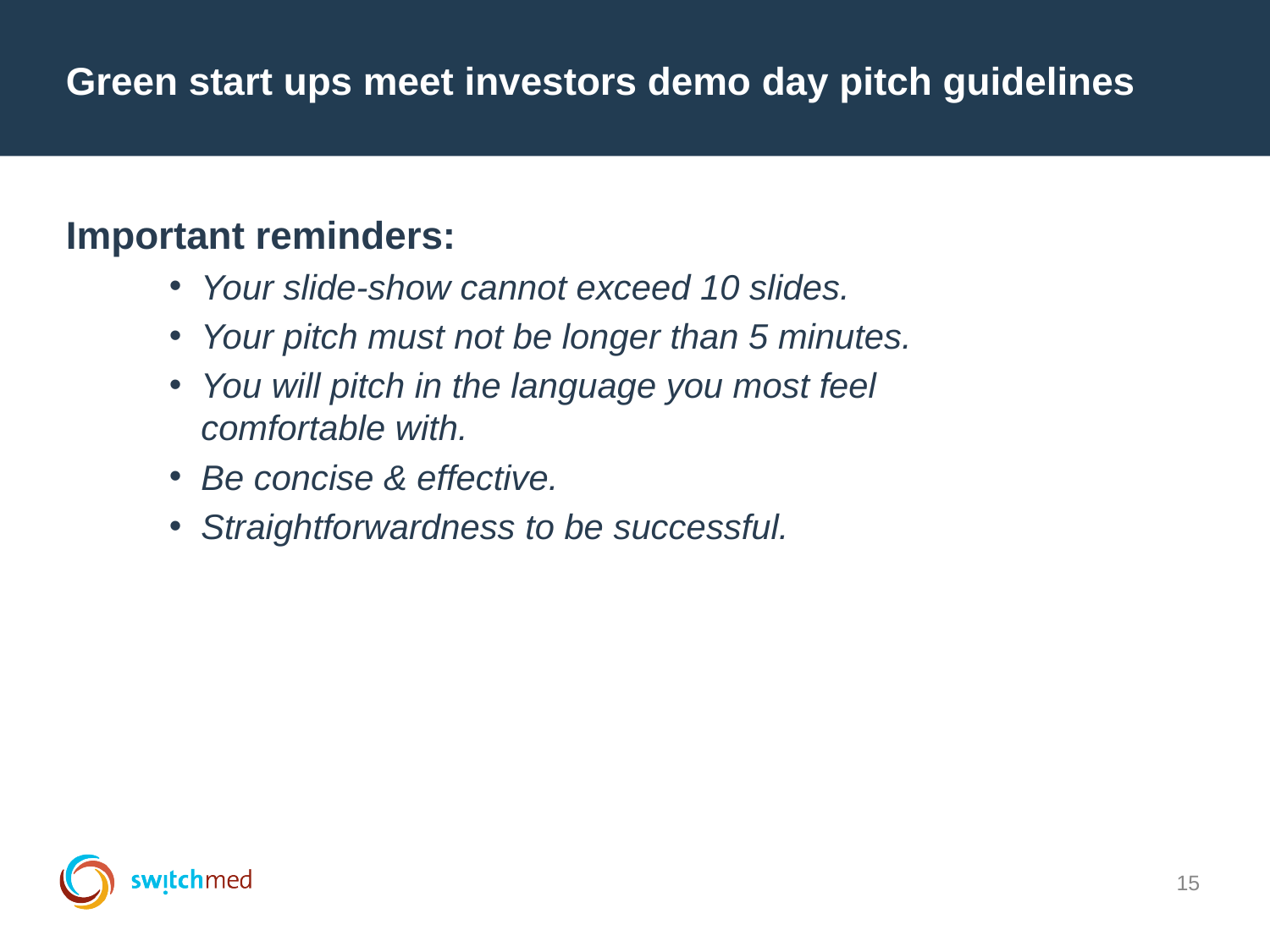

# Green start ups meet investors demo day pitch guidelines
Important reminders:
Your slide-show cannot exceed 10 slides.
Your pitch must not be longer than 5 minutes.
You will pitch in the language you most feel comfortable with.
Be concise & effective.
Straightforwardness to be successful.
15